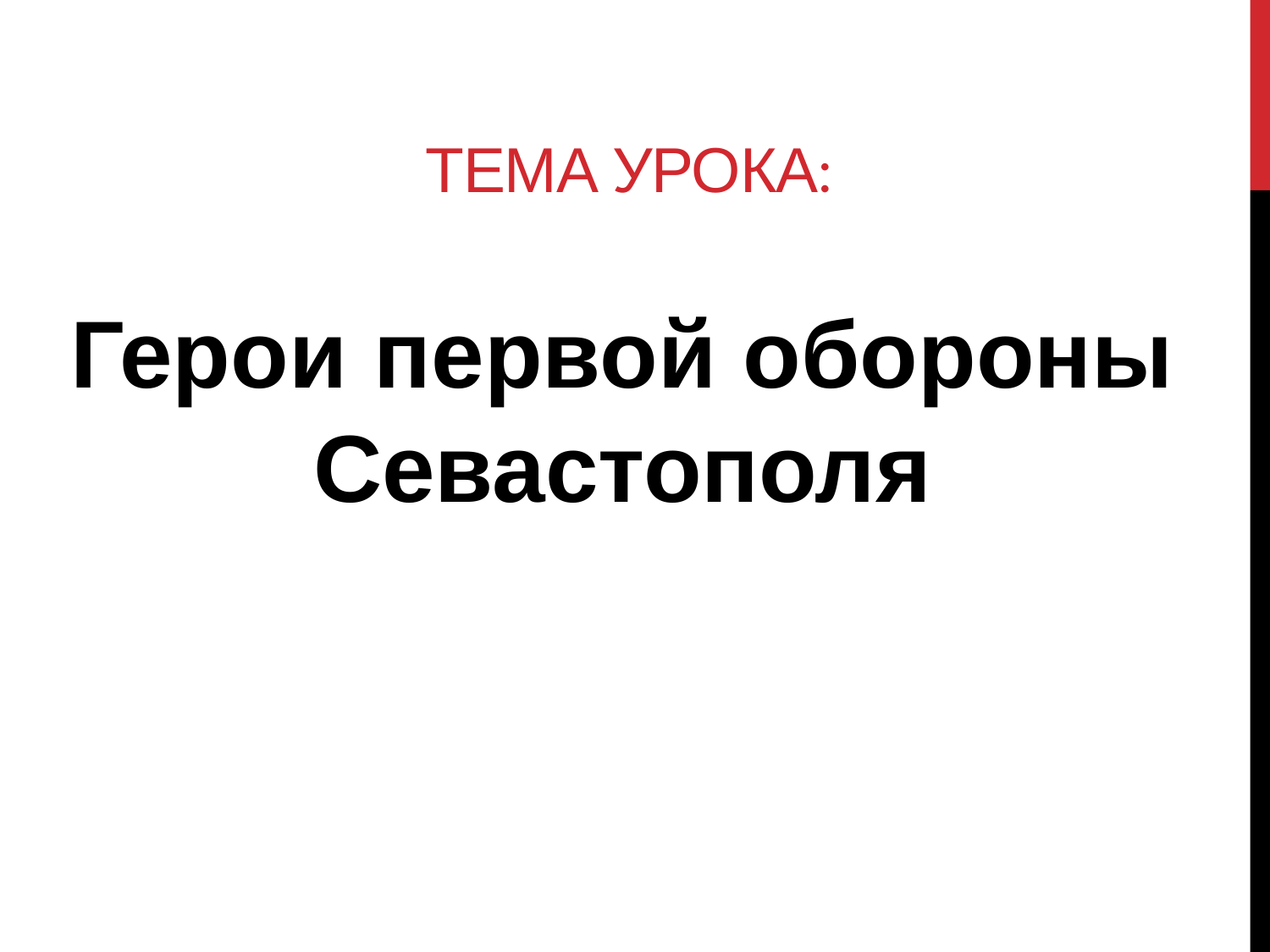

# Тема урока:
Герои первой обороны Севастополя